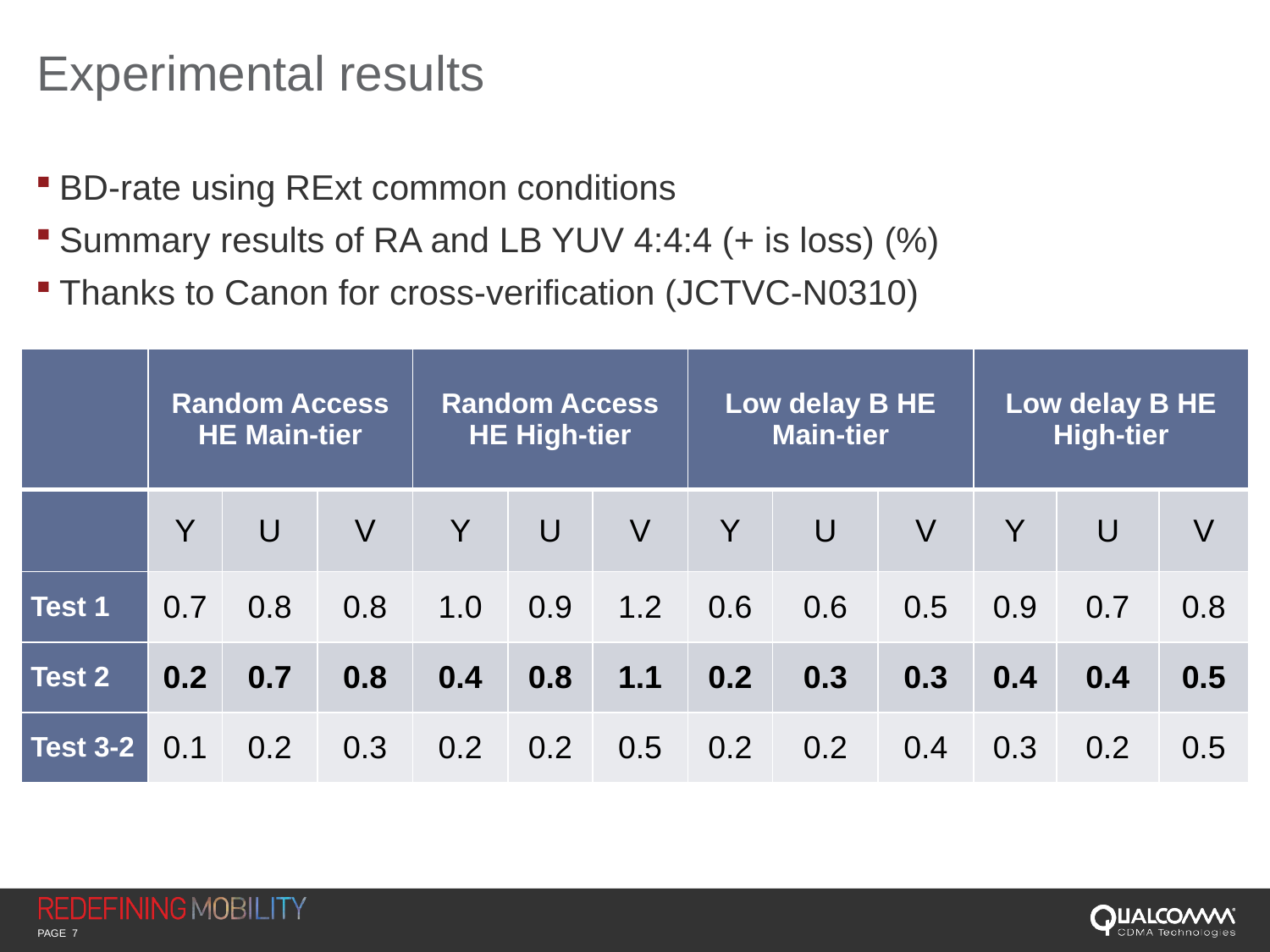

# Experimental results
BD-rate using RExt common conditions
Summary results of RA and LB YUV 4:4:4 (+ is loss) (%)
Thanks to Canon for cross-verification (JCTVC-N0310)

|  | Random Access HE Main-tier |  |  | Random Access HE High-tier |  |  | Low delay B HE Main-tier |  |  | Low delay B HE High-tier |  |  |
| --- | --- | --- | --- | --- | --- | --- | --- | --- | --- | --- | --- | --- |
|  | Y | U | V | Y | U | V | Y | U | V | Y | U | V |
| Test 1 | 0.7 | 0.8 | 0.8 | 1.0 | 0.9 | 1.2 | 0.6 | 0.6 | 0.5 | 0.9 | 0.7 | 0.8 |
| Test 2 | 0.2 | 0.7 | 0.8 | 0.4 | 0.8 | 1.1 | 0.2 | 0.3 | 0.3 | 0.4 | 0.4 | 0.5 |
| Test 3-2 | 0.1 | 0.2 | 0.3 | 0.2 | 0.2 | 0.5 | 0.2 | 0.2 | 0.4 | 0.3 | 0.2 | 0.5 |